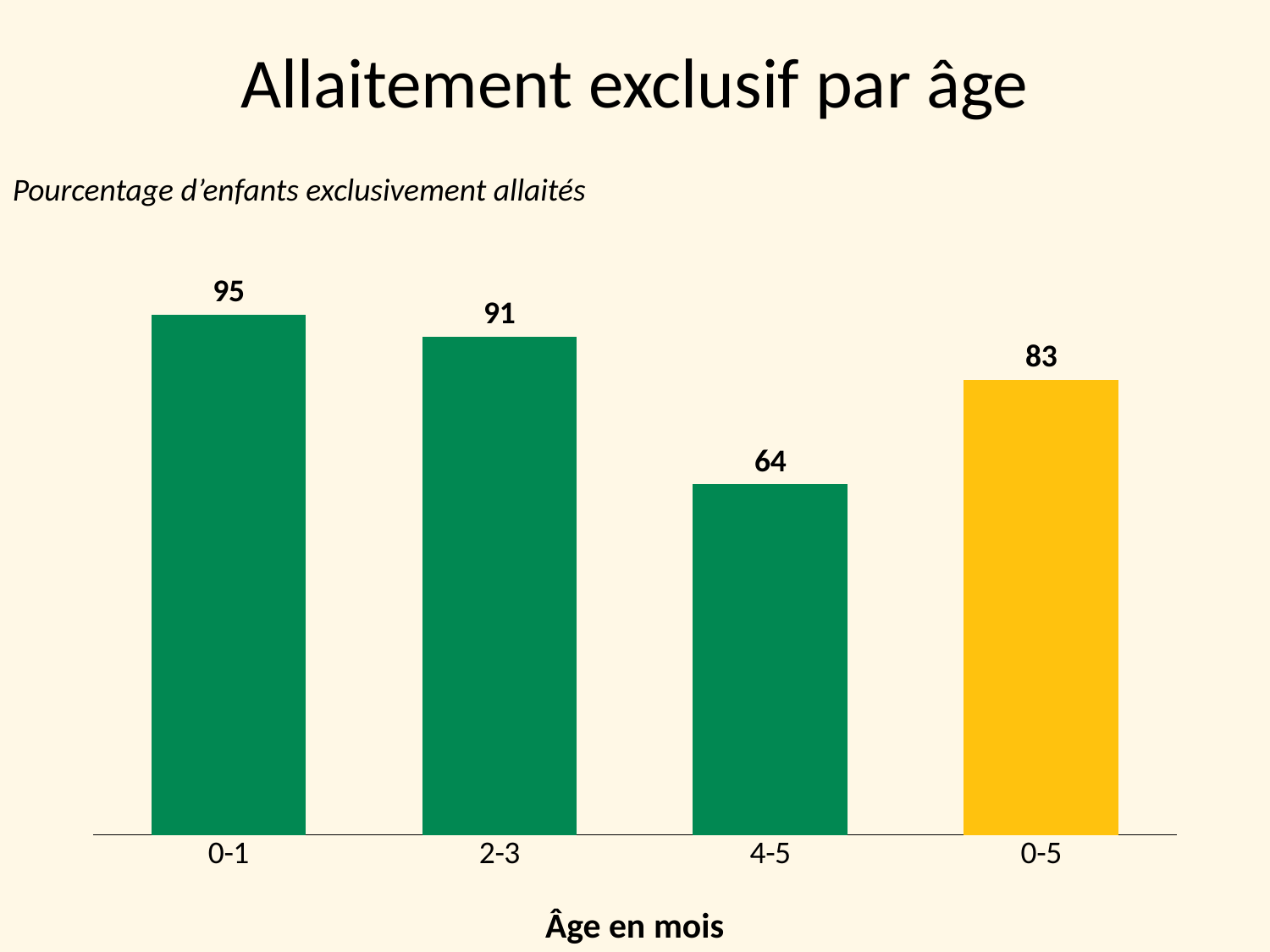

# Allaitement exclusif par âge
Pourcentage d’enfants exclusivement allaités

### Chart

| Category | Series 1 |
|---|---|
| 0-1 | 95.0 |
| 2-3 | 91.0 |
| 4-5 | 64.0 |
| 0-5 | 83.0 |
Âge en mois